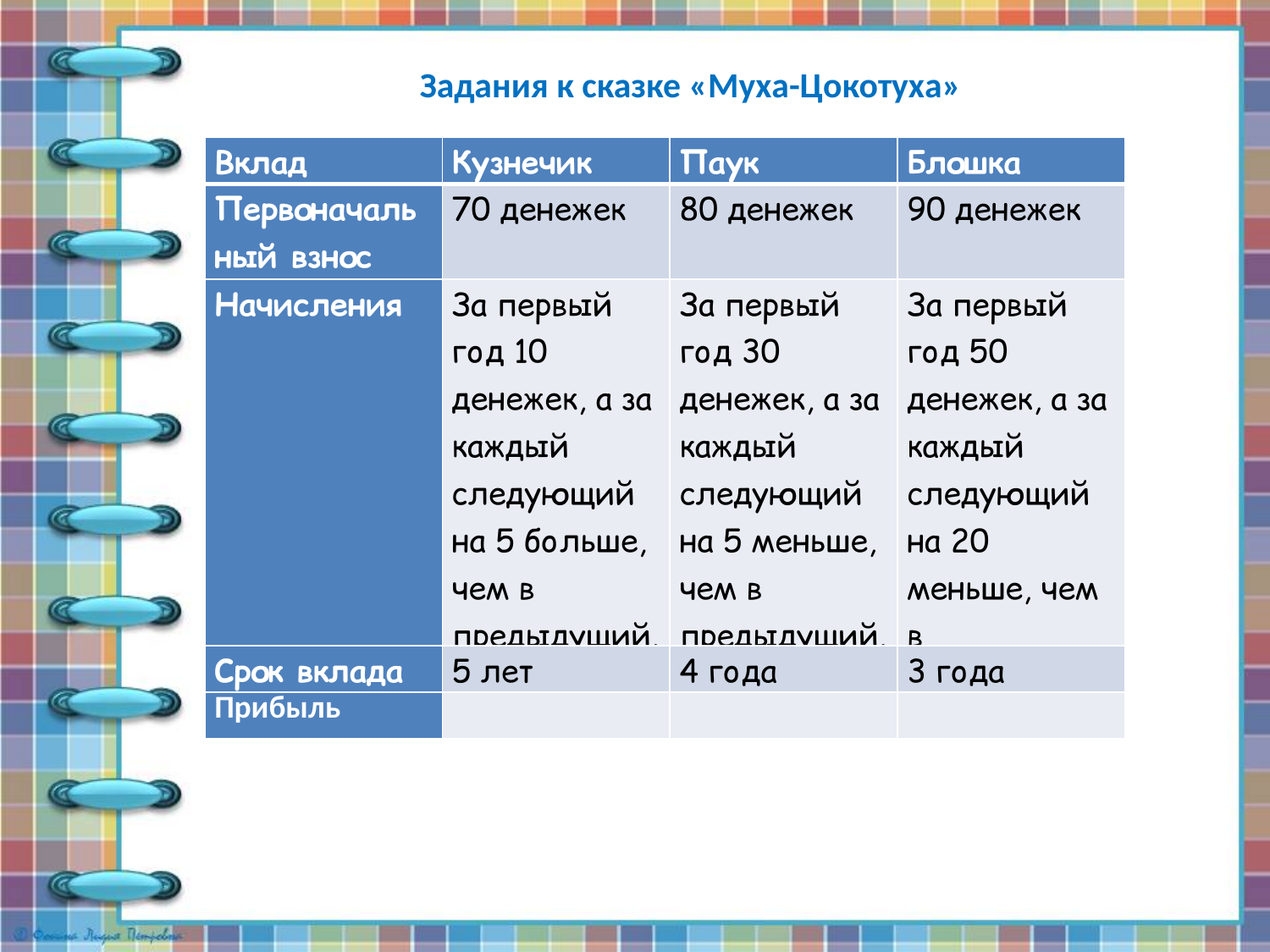

Задания к сказке «Муха-Цокотуха»

| Вклад | Кузнечик | Паук | Блошка |
| --- | --- | --- | --- |
| Первоначальный взнос | 70 денежек | 80 денежек | 90 денежек |
| Начисления | За первый год 10 денежек, а за каждый следующий на 5 больше, чем в предыдущий. | За первый год 30 денежек, а за каждый следующий на 5 меньше, чем в предыдущий. | За первый год 50 денежек, а за каждый следующий на 20 меньше, чем в предыдущий. |
| Срок вклада | 5 лет | 4 года | 3 года |
| Прибыль |  |  |  |